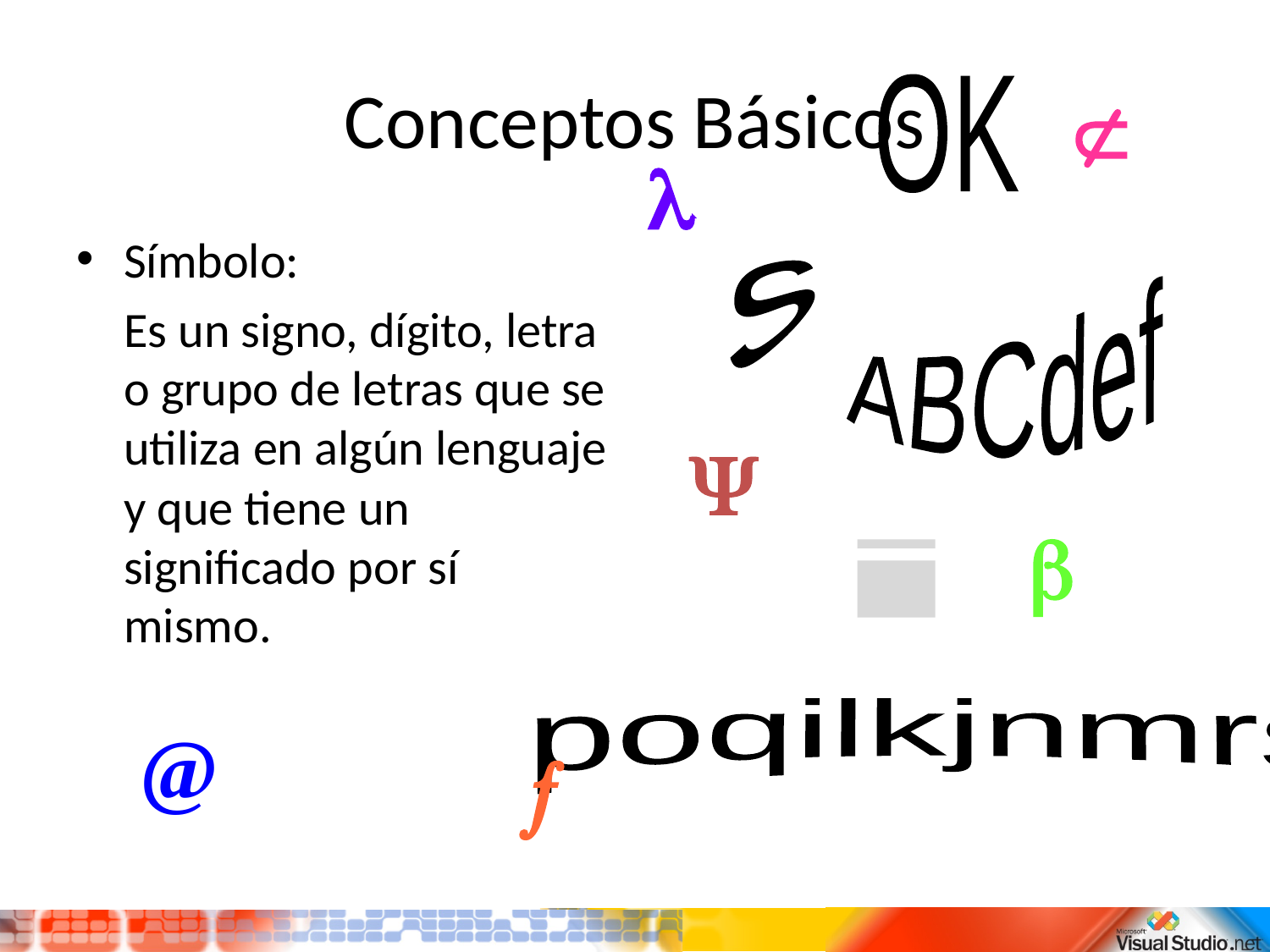

# Conceptos Básicos
OK
⊄
λ
Símbolo:
	Es un signo, dígito, letra o grupo de letras que se utiliza en algún lenguaje y que tiene un significado por sí mismo.
s
ABCdef
Ψ
β
i
poqilkjnmrs
@
ƒ